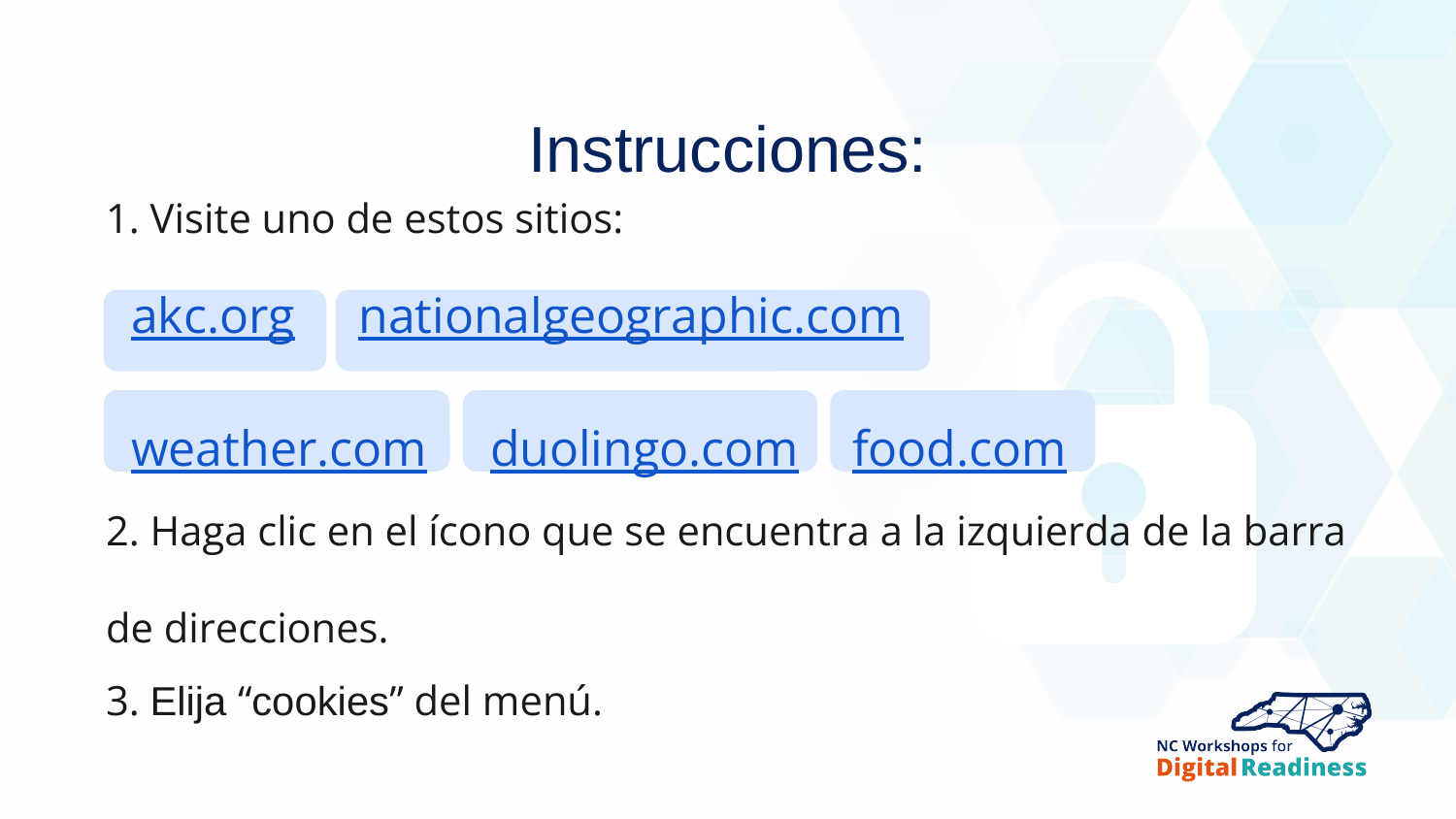

Instrucciones:
1. Visite uno de estos sitios:
akc.org     nationalgeographic.com
weather.com     duolingo.com    food.com

2. Haga clic en el ícono que se encuentra a la izquierda de la barra de direcciones.
3. Elija “cookies” del menú.